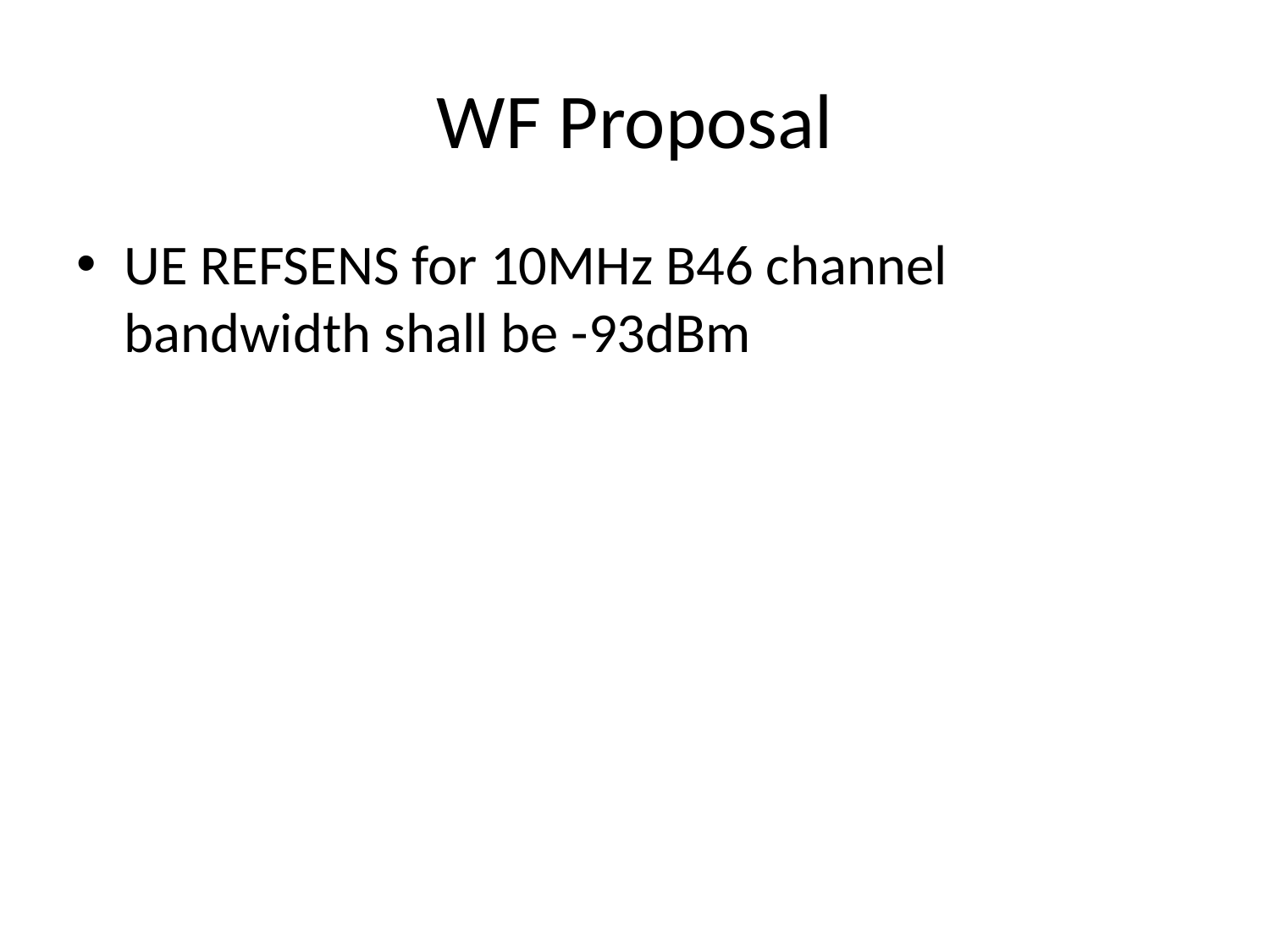

# WF Proposal
UE REFSENS for 10MHz B46 channel bandwidth shall be -93dBm